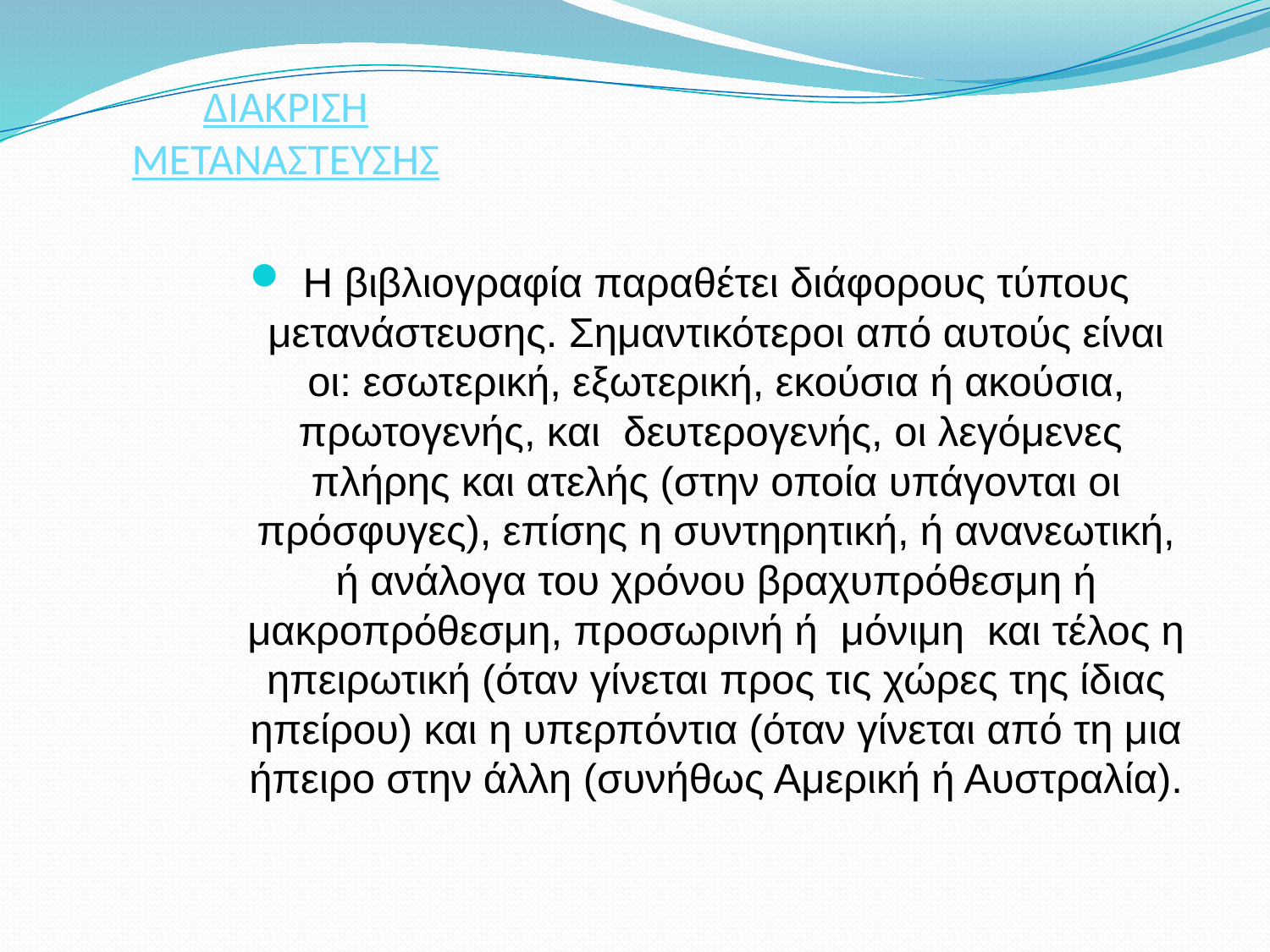

# ΔΙΑΚΡΙΣΗ ΜΕΤΑΝΑΣΤΕΥΣΗΣ
Η βιβλιογραφία παραθέτει διάφορους τύπους μετανάστευσης. Σημαντικότεροι από αυτούς είναι οι: εσωτερική, εξωτερική, εκούσια ή ακούσια, πρωτογενής, και  δευτερογενής, οι λεγόμενες  πλήρης και ατελής (στην οποία υπάγονται οι πρόσφυγες), επίσης η συντηρητική, ή ανανεωτική, ή ανάλογα του χρόνου βραχυπρόθεσμη ή μακροπρόθεσμη, προσωρινή ή  μόνιμη  και τέλος η ηπειρωτική (όταν γίνεται προς τις χώρες της ίδιας ηπείρου) και η υπερπόντια (όταν γίνεται από τη μια ήπειρο στην άλλη (συνήθως Αμερική ή Αυστραλία).